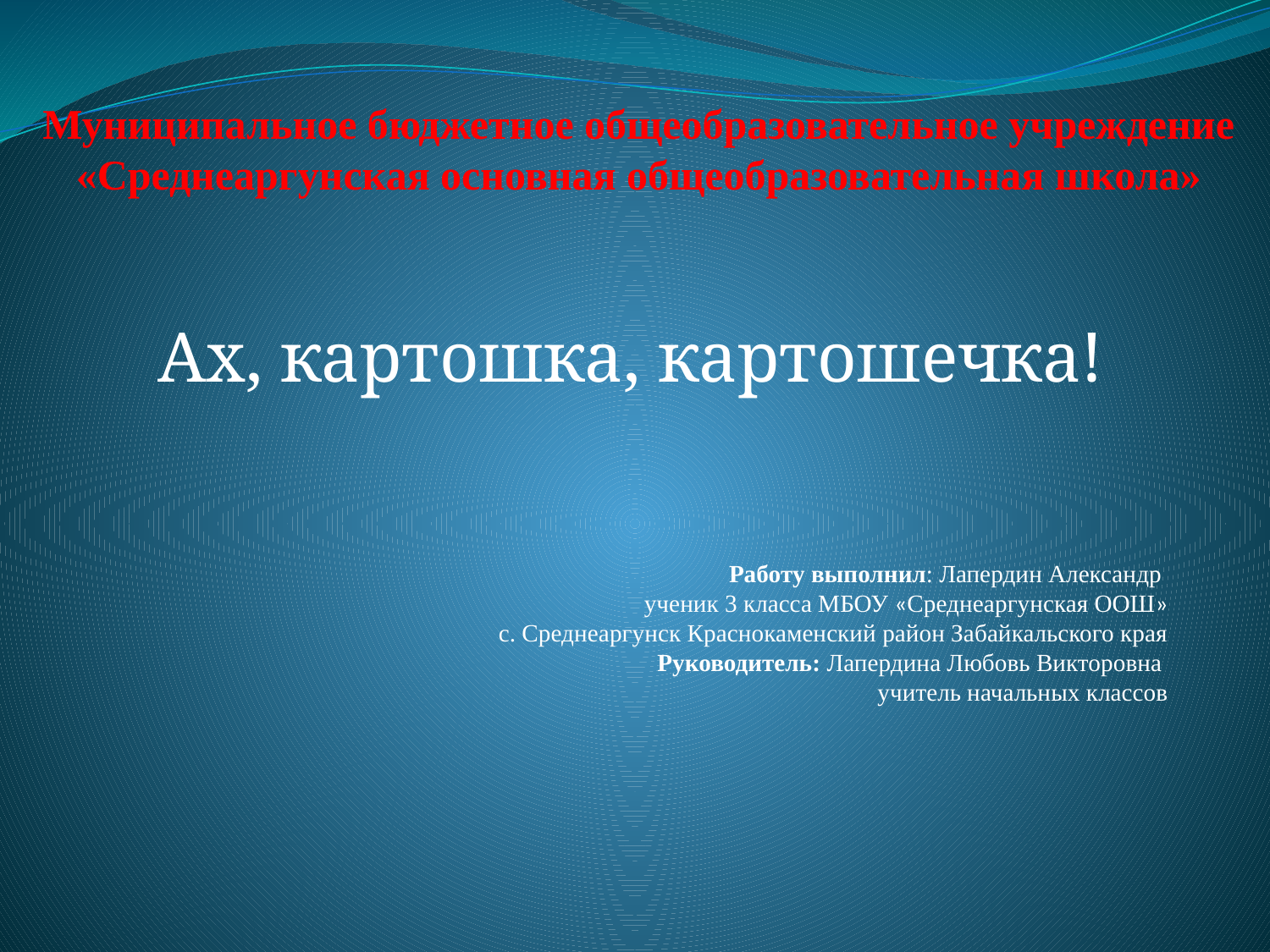

# Муниципальное бюджетное общеобразовательное учреждение «Среднеаргунская основная общеобразовательная школа»
Ах, картошка, картошечка!
Работу выполнил: Лапердин Александр
ученик 3 класса МБОУ «Среднеаргунская ООШ»
 с. Среднеаргунск Краснокаменский район Забайкальского края
Руководитель: Лапердина Любовь Викторовна
учитель начальных классов